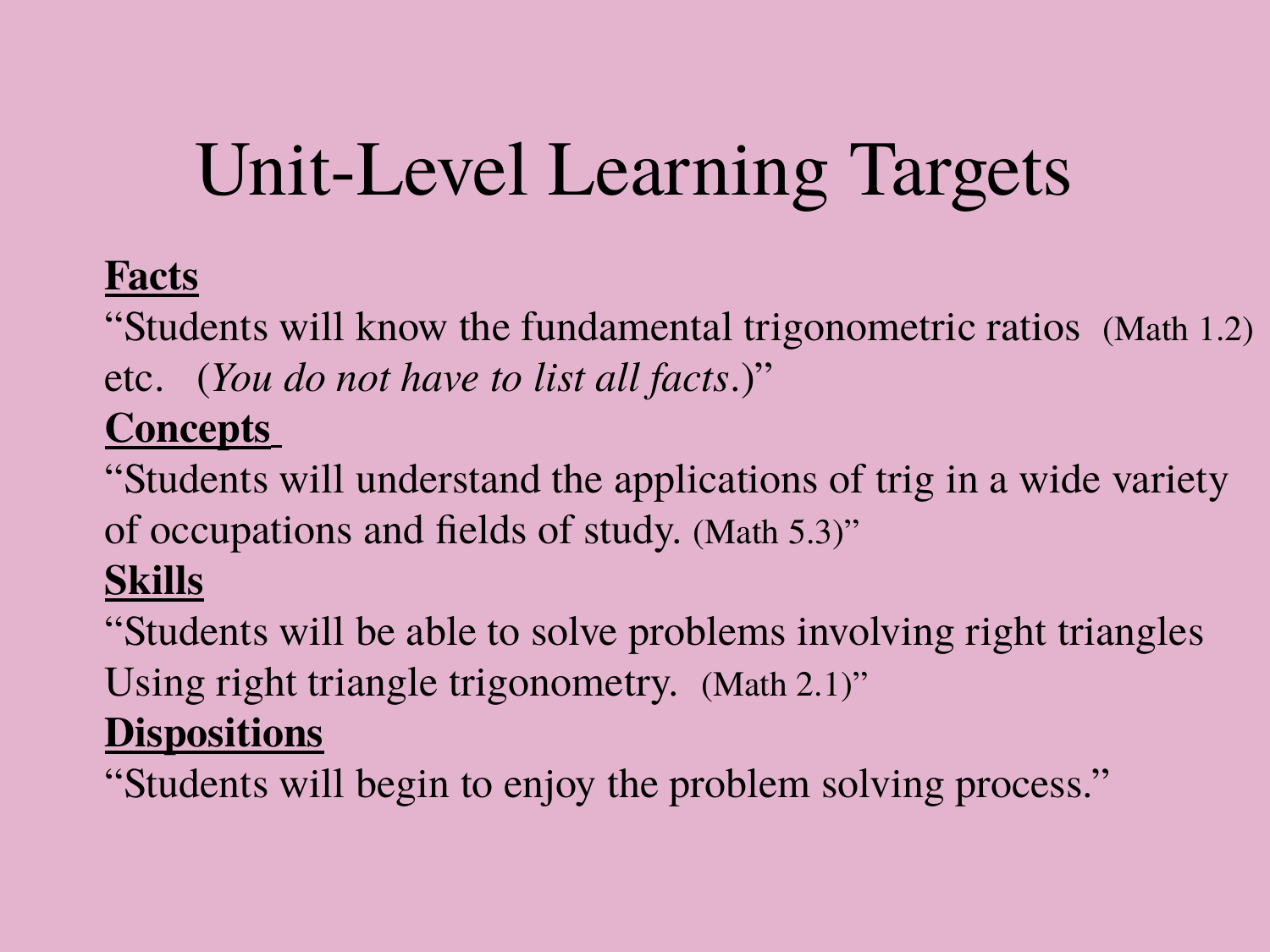

# Unit-Level Learning Targets
Facts
“Students will know the fundamental trigonometric ratios  (Math 1.2)
etc.   (You do not have to list all facts.)”
Concepts
“Students will understand the applications of trig in a wide variety
of occupations and fields of study. (Math 5.3)”
Skills
“Students will be able to solve problems involving right triangles
Using right triangle trigonometry.  (Math 2.1)”
Dispositions
“Students will begin to enjoy the problem solving process.”